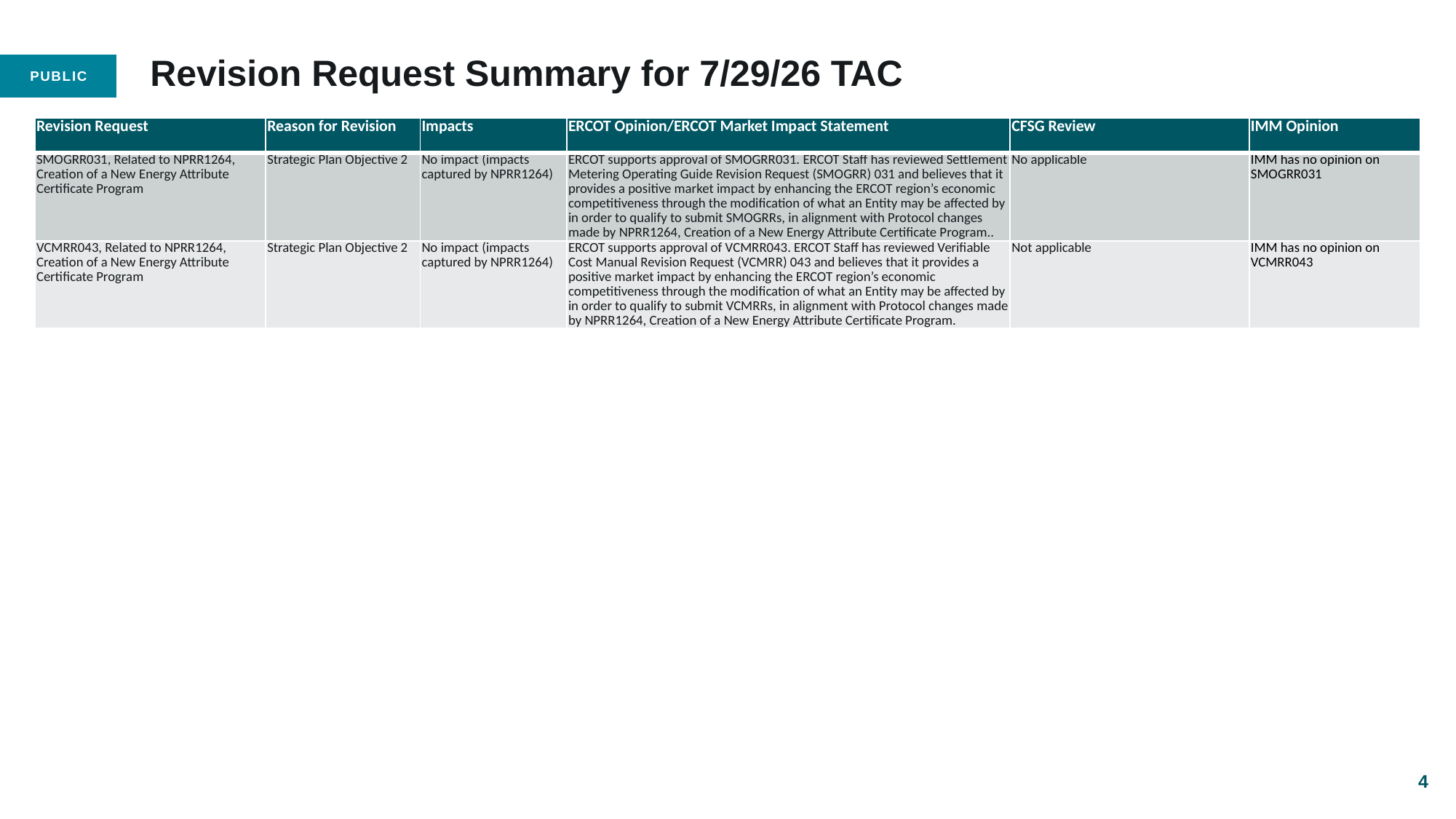

# Revision Request Summary for 7/29/26 TAC
| Revision Request | Reason for Revision | Impacts | ERCOT Opinion/ERCOT Market Impact Statement | CFSG Review | IMM Opinion |
| --- | --- | --- | --- | --- | --- |
| SMOGRR031, Related to NPRR1264, Creation of a New Energy Attribute Certificate Program | Strategic Plan Objective 2 | No impact (impacts captured by NPRR1264) | ERCOT supports approval of SMOGRR031. ERCOT Staff has reviewed Settlement Metering Operating Guide Revision Request (SMOGRR) 031 and believes that it provides a positive market impact by enhancing the ERCOT region’s economic competitiveness through the modification of what an Entity may be affected by in order to qualify to submit SMOGRRs, in alignment with Protocol changes made by NPRR1264, Creation of a New Energy Attribute Certificate Program.. | No applicable | IMM has no opinion on SMOGRR031 |
| VCMRR043, Related to NPRR1264, Creation of a New Energy Attribute Certificate Program | Strategic Plan Objective 2 | No impact (impacts captured by NPRR1264) | ERCOT supports approval of VCMRR043. ERCOT Staff has reviewed Verifiable Cost Manual Revision Request (VCMRR) 043 and believes that it provides a positive market impact by enhancing the ERCOT region’s economic competitiveness through the modification of what an Entity may be affected by in order to qualify to submit VCMRRs, in alignment with Protocol changes made by NPRR1264, Creation of a New Energy Attribute Certificate Program. | Not applicable | IMM has no opinion on VCMRR043 |
4